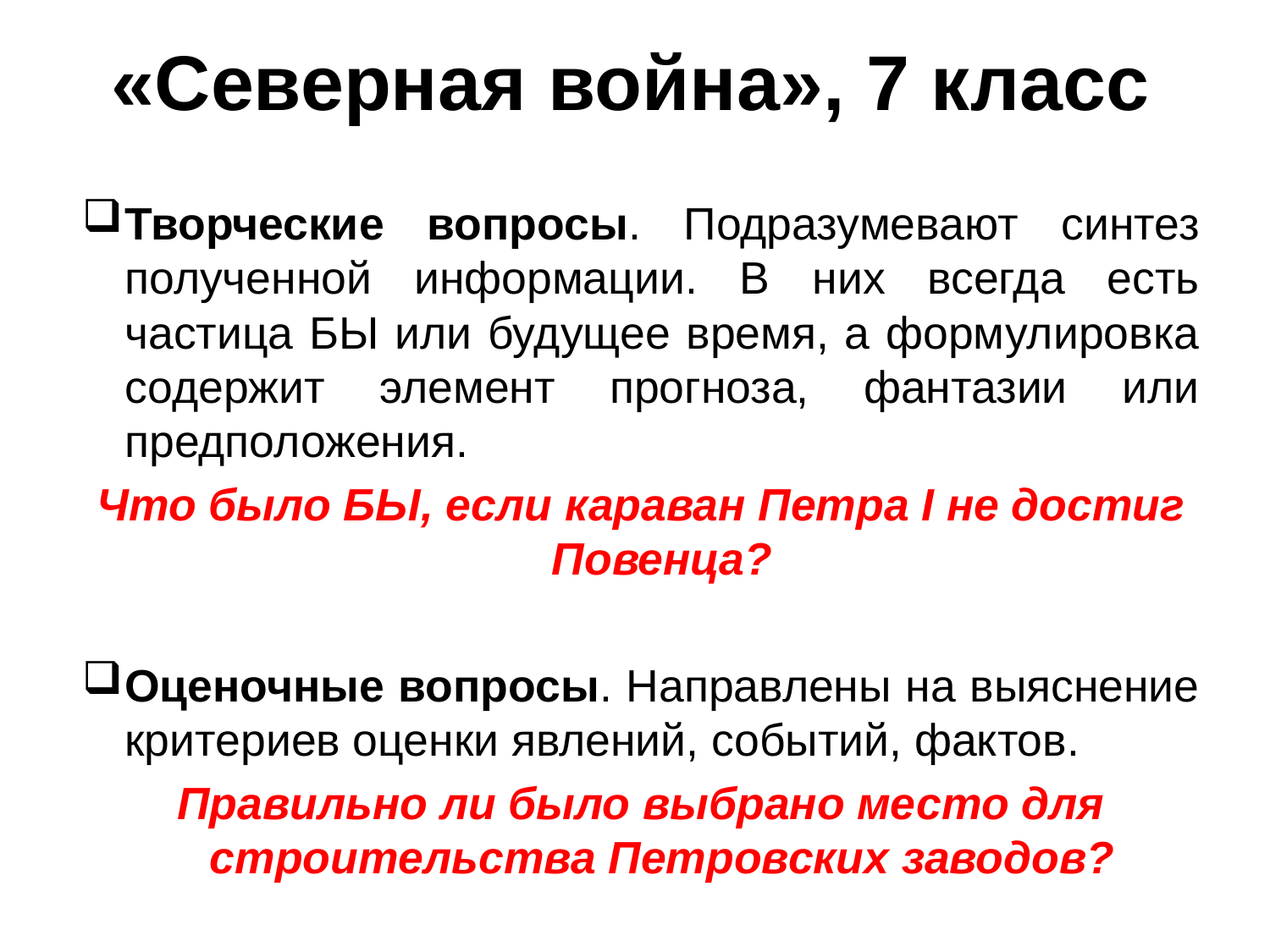

# «Северная война», 7 класс
Творческие вопросы. Подразумевают синтез полученной информации. В них всегда есть частица БЫ или будущее время, а формулировка содержит элемент прогноза, фантазии или предположения.
Что было БЫ, если караван Петра I не достиг Повенца?

Оценочные вопросы. Направлены на выяснение критериев оценки явлений, событий, фактов.
Правильно ли было выбрано место для строительства Петровских заводов?